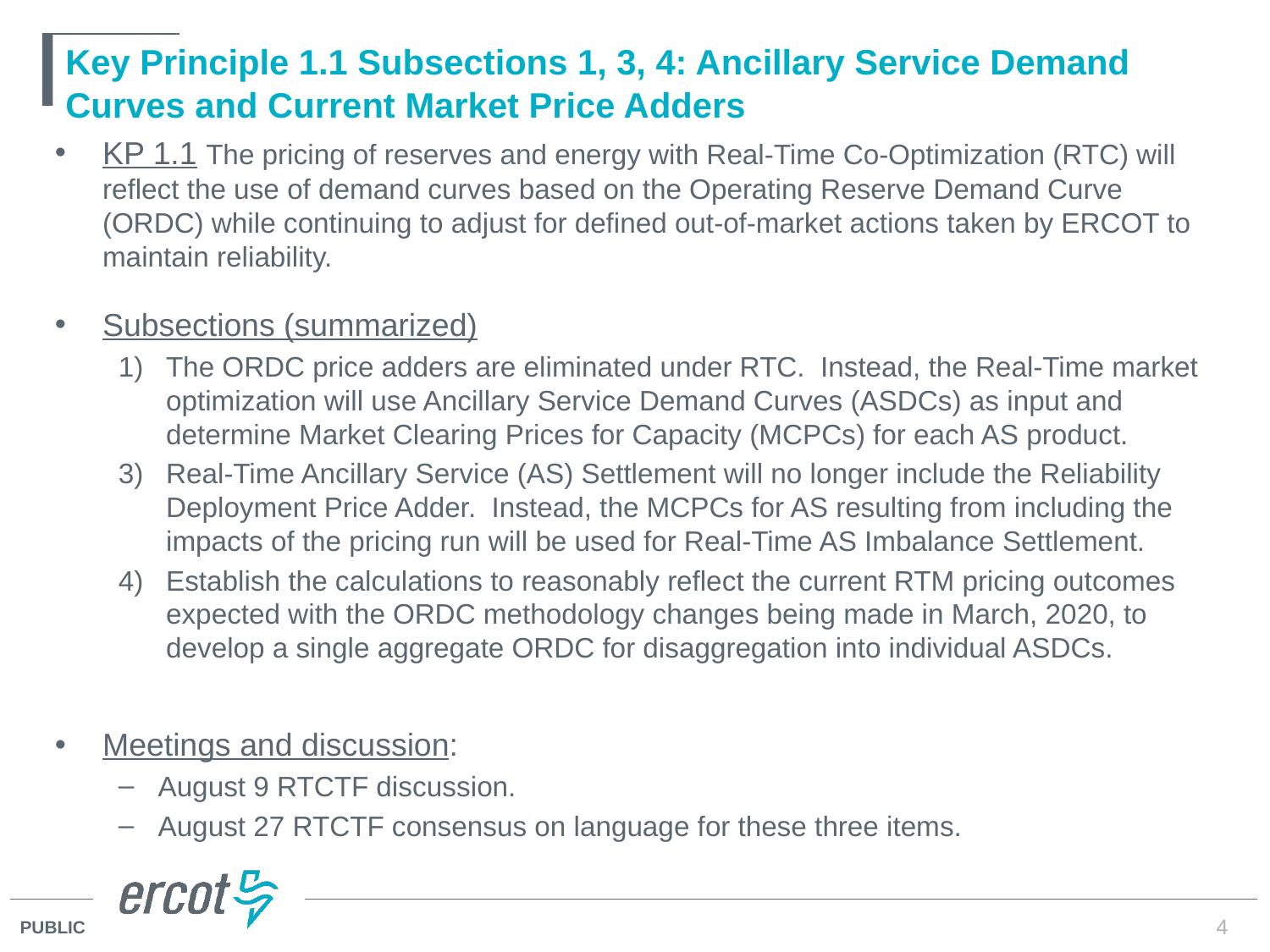

# Key Principle 1.1 Subsections 1, 3, 4: Ancillary Service Demand Curves and Current Market Price Adders
KP 1.1 The pricing of reserves and energy with Real-Time Co-Optimization (RTC) will reflect the use of demand curves based on the Operating Reserve Demand Curve (ORDC) while continuing to adjust for defined out-of-market actions taken by ERCOT to maintain reliability.

Subsections (summarized)
The ORDC price adders are eliminated under RTC.  Instead, the Real-Time market optimization will use Ancillary Service Demand Curves (ASDCs) as input and determine Market Clearing Prices for Capacity (MCPCs) for each AS product.
Real-Time Ancillary Service (AS) Settlement will no longer include the Reliability Deployment Price Adder.  Instead, the MCPCs for AS resulting from including the impacts of the pricing run will be used for Real-Time AS Imbalance Settlement.
Establish the calculations to reasonably reflect the current RTM pricing outcomes expected with the ORDC methodology changes being made in March, 2020, to develop a single aggregate ORDC for disaggregation into individual ASDCs.

Meetings and discussion:
August 9 RTCTF discussion.
August 27 RTCTF consensus on language for these three items.
4